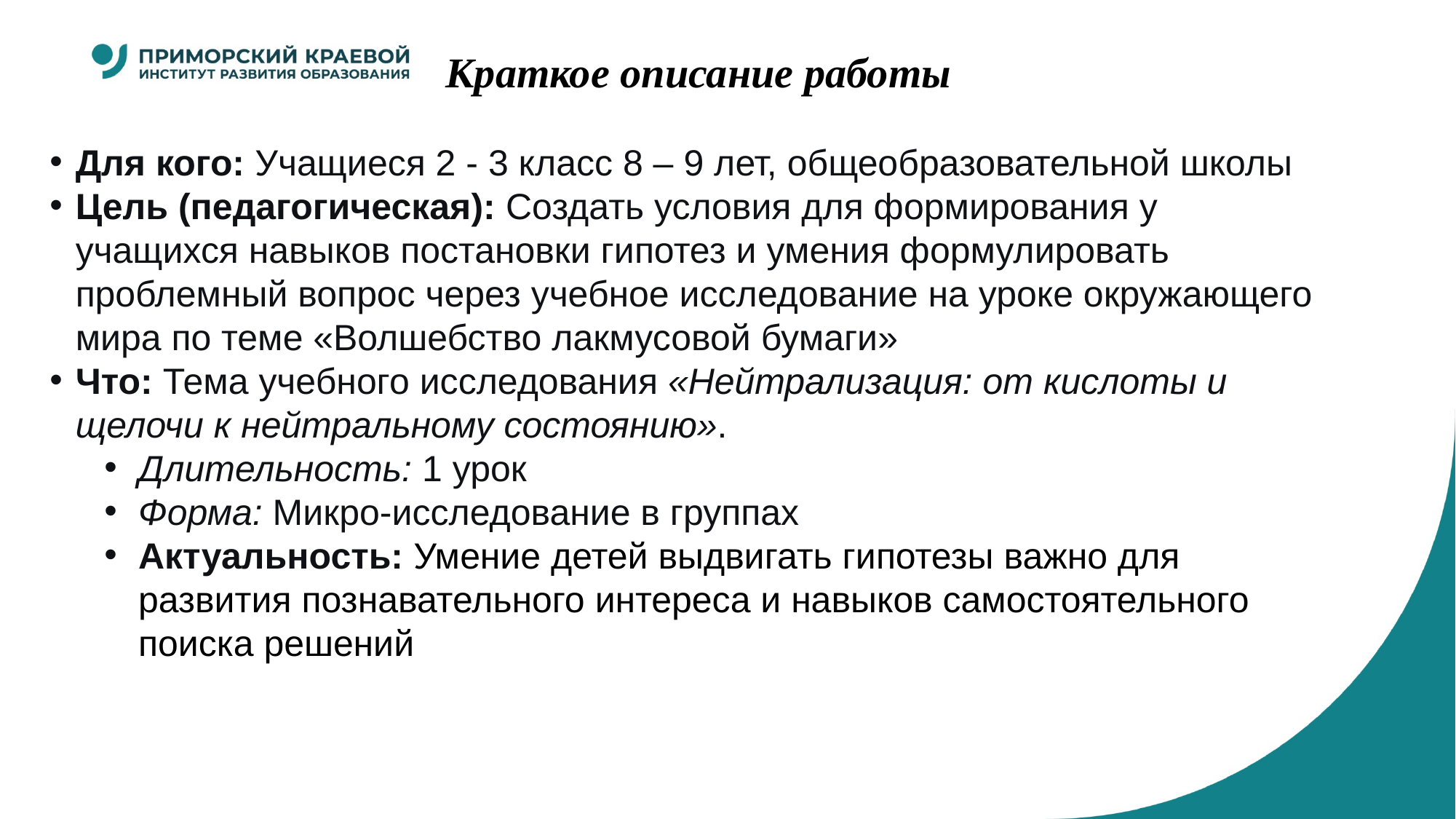

# Краткое описание работы
Для кого: Учащиеся 2 - 3 класс 8 – 9 лет, общеобразовательной школы
Цель (педагогическая): Создать условия для формирования у учащихся навыков постановки гипотез и умения формулировать проблемный вопрос через учебное исследование на уроке окружающего мира по теме «Волшебство лакмусовой бумаги»
Что: Тема учебного исследования «Нейтрализация: от кислоты и щелочи к нейтральному состоянию».
Длительность: 1 урок
Форма: Микро-исследование в группах
Актуальность: Умение детей выдвигать гипотезы важно для развития познавательного интереса и навыков самостоятельного поиска решений